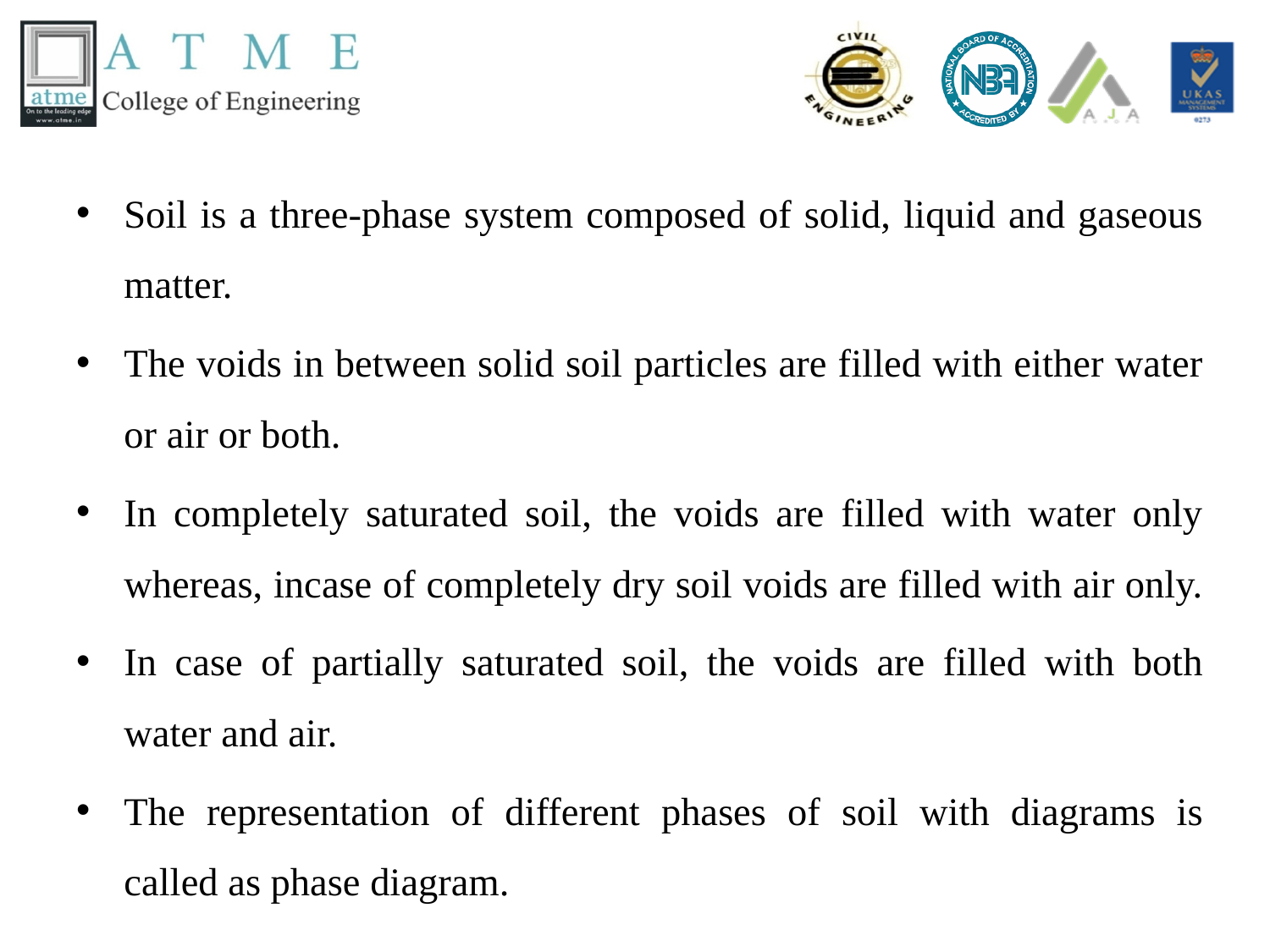

Soil is a three-phase system composed of solid, liquid and gaseous matter.
The voids in between solid soil particles are filled with either water or air or both.
In completely saturated soil, the voids are filled with water only whereas, incase of completely dry soil voids are filled with air only.
In case of partially saturated soil, the voids are filled with both water and air.
The representation of different phases of soil with diagrams is called as phase diagram.